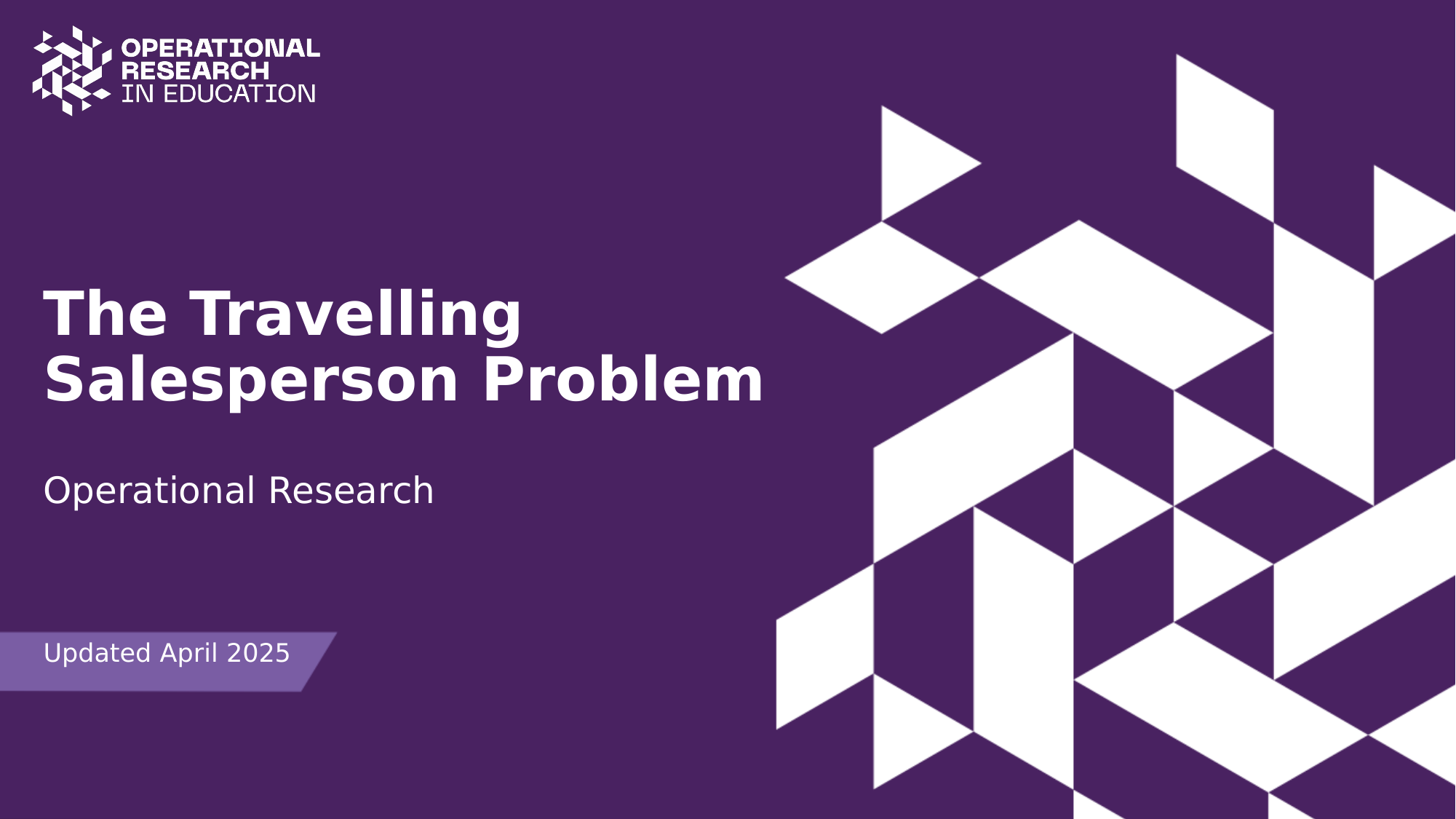

# The Travelling Salesperson Problem
Operational Research
Updated April 2025